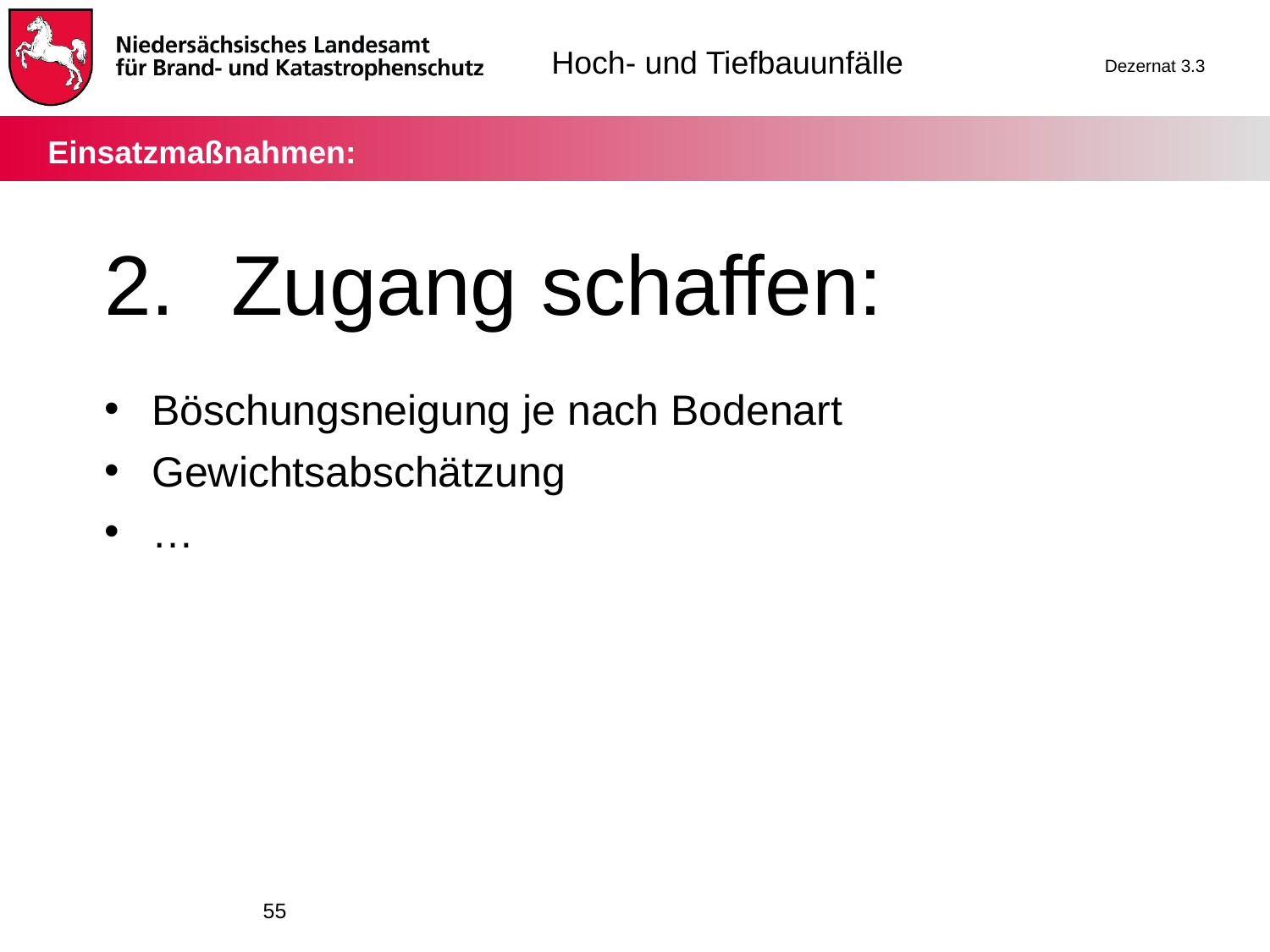

# Einsatzmaßnahmen:
2.	Zugang schaffen:

Böschungsneigung je nach Bodenart
Gewichtsabschätzung
…
55